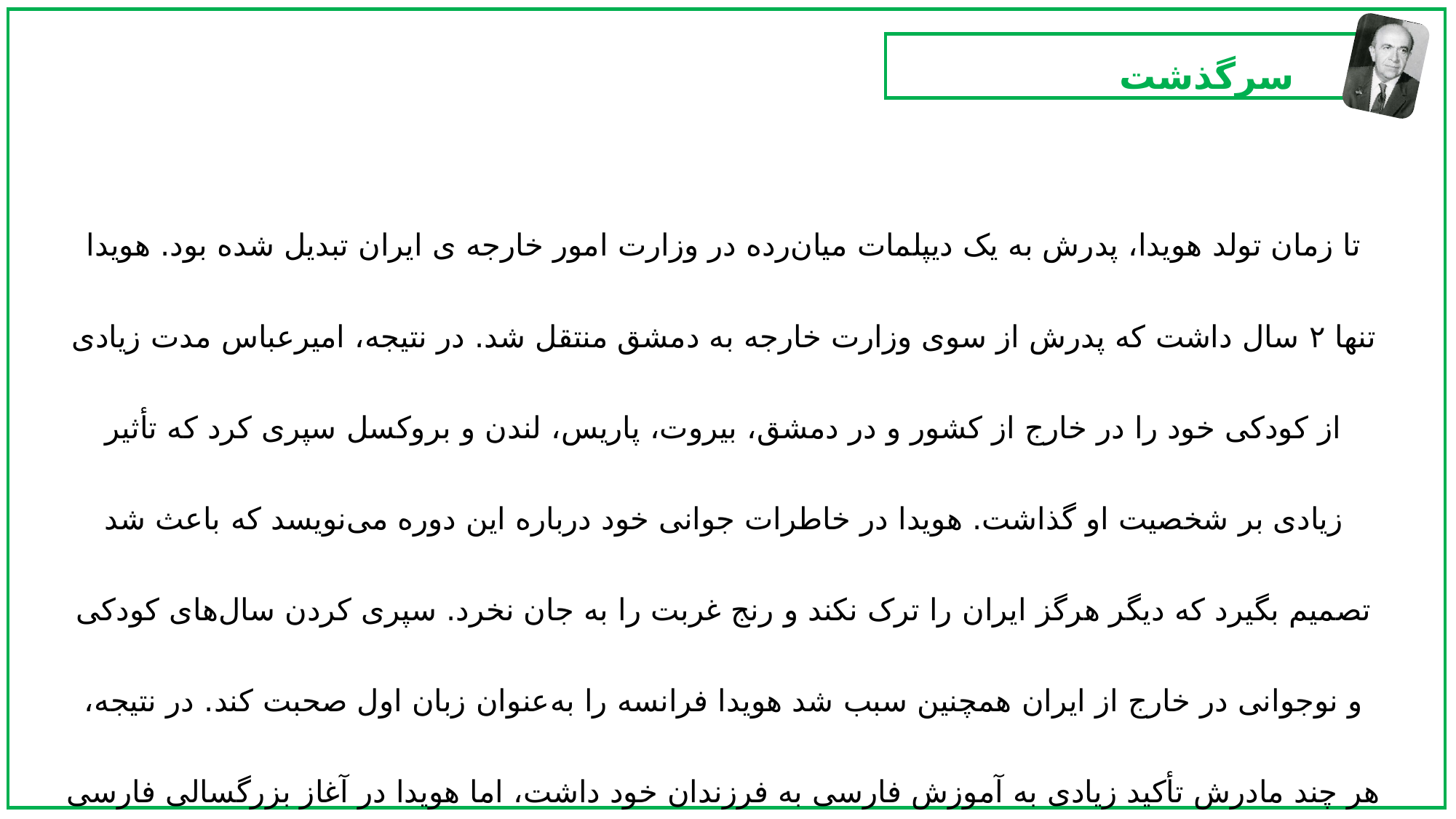

سرگذشت
تا زمان تولد هویدا، پدرش به یک دیپلمات میان‌رده در وزارت امور خارجه ی ایران تبدیل شده بود. هویدا تنها ۲ سال داشت که پدرش از سوی وزارت خارجه به دمشق منتقل شد. در نتیجه، امیرعباس مدت زیادی از کودکی خود را در خارج از کشور و در دمشق، بیروت، پاریس، لندن و بروکسل سپری کرد که تأثیر زیادی بر شخصیت او گذاشت. هویدا در خاطرات جوانی خود درباره این دوره می‌نویسد که باعث شد تصمیم بگیرد که دیگر هرگز ایران را ترک نکند و رنج غربت را به جان نخرد. سپری کردن سال‌های کودکی و نوجوانی در خارج از ایران همچنین سبب شد هویدا فرانسه را به‌عنوان زبان اول صحبت کند. در نتیجه، هر چند مادرش تأکید زیادی به آموزش فارسی به فرزندان خود داشت، اما هویدا در آغاز بزرگسالی فارسی را با لهجهٔ فرانسوی حرف می‌زد. او عربی را نیز در همین زمان فرا گرفت.